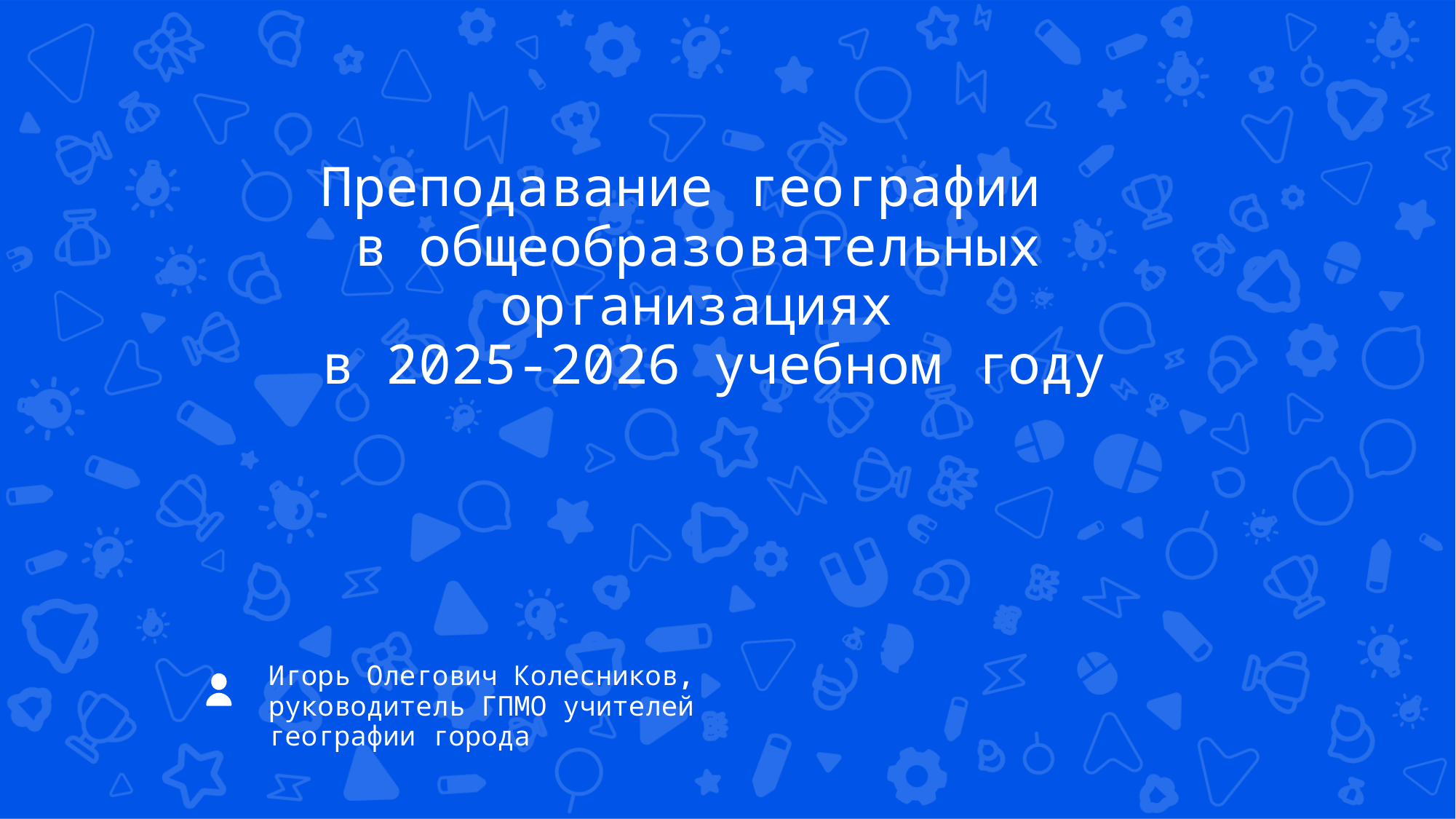

Преподавание географии
в общеобразовательных организациях
 в 2025-2026 учебном году
Игорь Олегович Колесников,
руководитель ГПМО учителей географии города